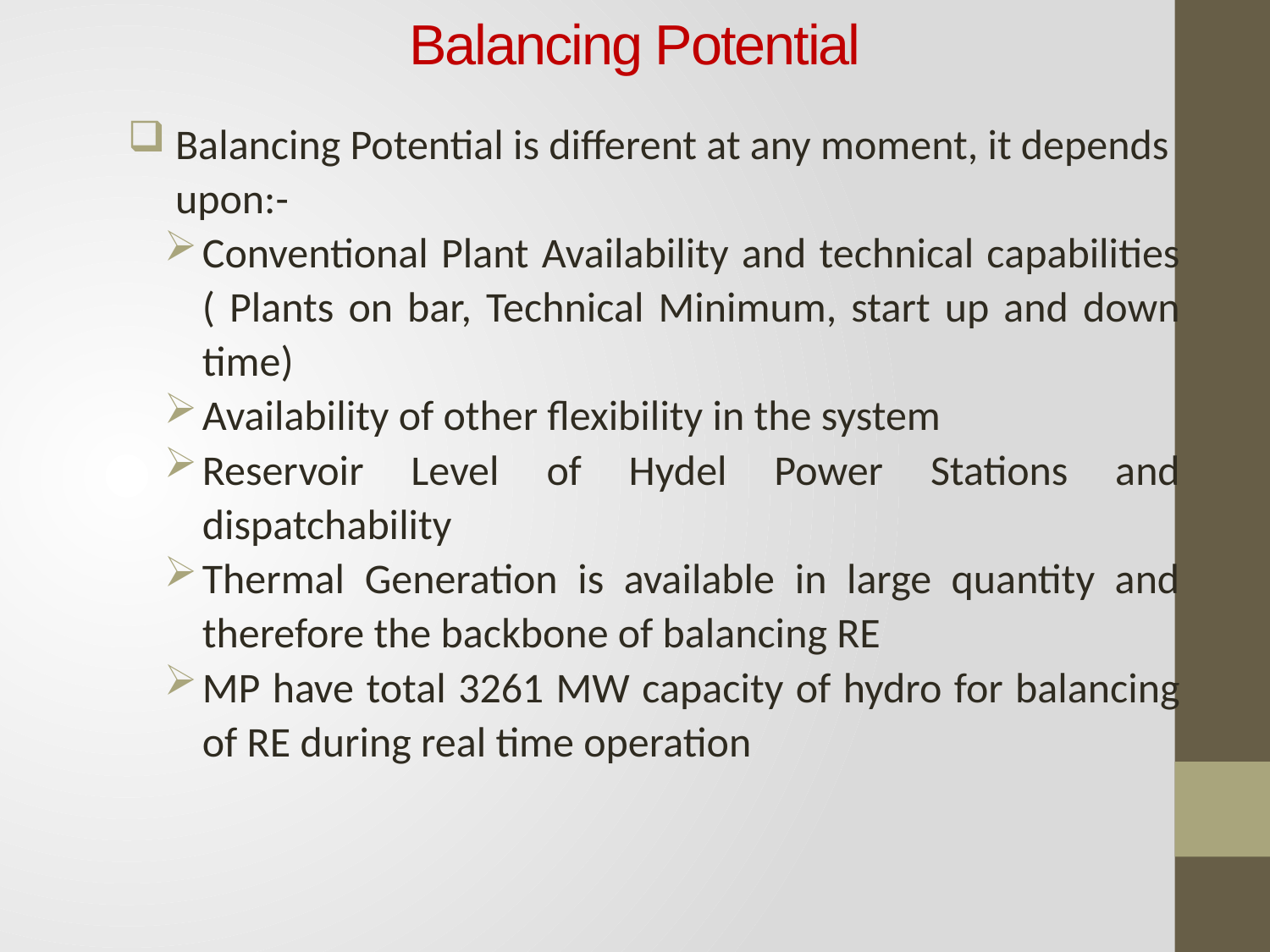

# Balancing Potential

Balancing Potential is different at any moment, it depends upon:-
Conventional Plant Availability and technical capabilities ( Plants on bar, Technical Minimum, start up and down time)
Availability of other flexibility in the system
Reservoir Level of Hydel Power Stations and dispatchability
Thermal Generation is available in large quantity and therefore the backbone of balancing RE
MP have total 3261 MW capacity of hydro for balancing of RE during real time operation